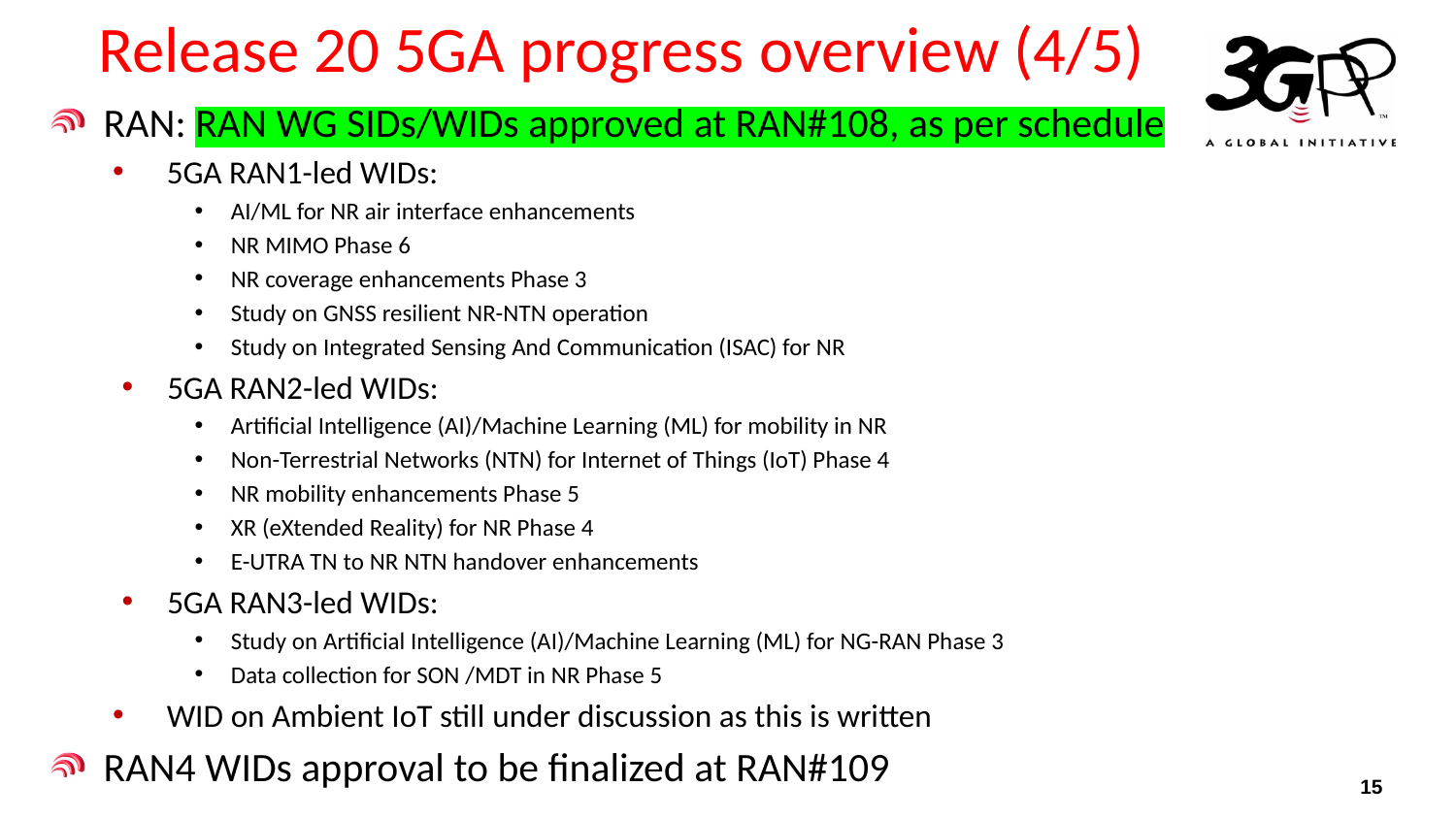

# Release 20 5GA progress overview (4/5)
RAN: RAN WG SIDs/WIDs approved at RAN#108, as per schedule
5GA RAN1-led WIDs:
AI/ML for NR air interface enhancements
NR MIMO Phase 6
NR coverage enhancements Phase 3
Study on GNSS resilient NR-NTN operation
Study on Integrated Sensing And Communication (ISAC) for NR
5GA RAN2-led WIDs:
Artificial Intelligence (AI)/Machine Learning (ML) for mobility in NR
Non-Terrestrial Networks (NTN) for Internet of Things (IoT) Phase 4
NR mobility enhancements Phase 5
XR (eXtended Reality) for NR Phase 4
E-UTRA TN to NR NTN handover enhancements
5GA RAN3-led WIDs:
Study on Artificial Intelligence (AI)/Machine Learning (ML) for NG-RAN Phase 3
Data collection for SON /MDT in NR Phase 5
WID on Ambient IoT still under discussion as this is written
RAN4 WIDs approval to be finalized at RAN#109